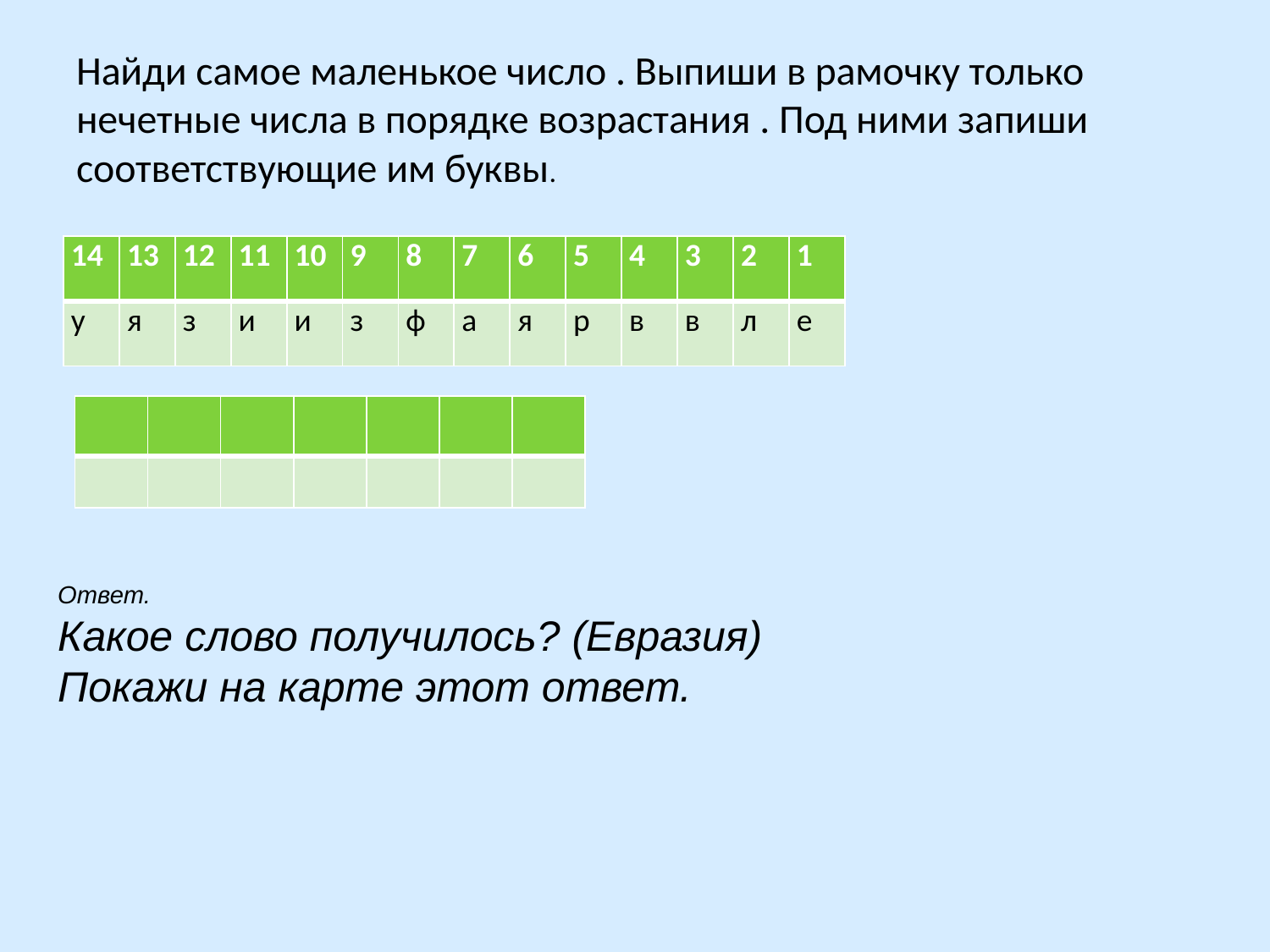

# Найди самое маленькое число . Выпиши в рамочку только нечетные числа в порядке возрастания . Под ними запиши соответствующие им буквы.
| 14 | 13 | 12 | 11 | 10 | 9 | 8 | 7 | 6 | 5 | 4 | 3 | 2 | 1 |
| --- | --- | --- | --- | --- | --- | --- | --- | --- | --- | --- | --- | --- | --- |
| у | я | з | и | и | з | ф | а | я | р | в | в | л | е |
|  |  |  |  |  |  |  |
| --- | --- | --- | --- | --- | --- | --- |
|  |  |  |  |  |  |  |

Ответ.
Какое слово получилось? (Евразия)
Покажи на карте этот ответ.